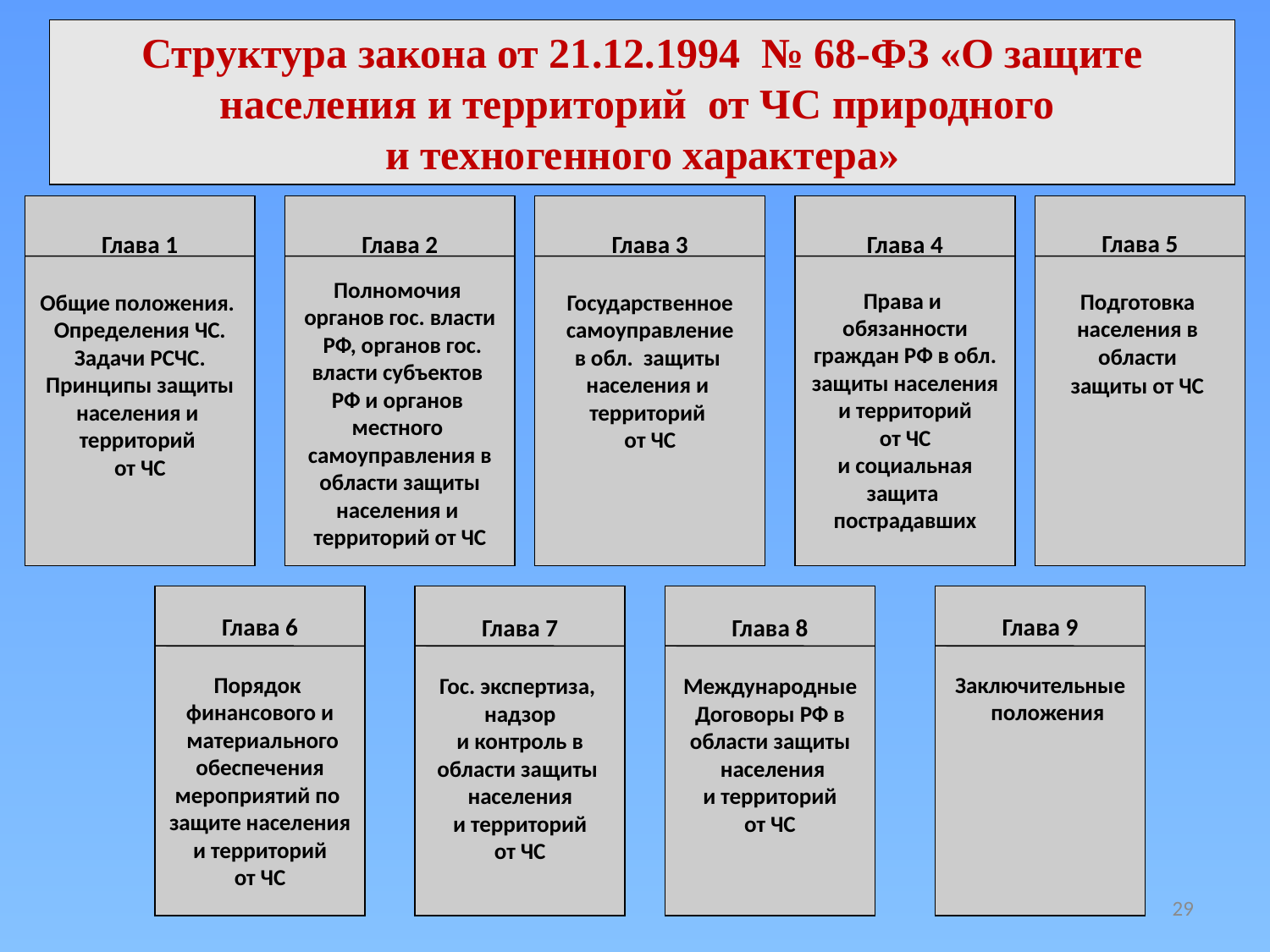

Структура закона от 21.12.1994  № 68-ФЗ «О защите населения и территорий  от ЧС природного
и техногенного характера»

Глава 1

Общие положения.
Определения ЧС.
Задачи РСЧС.
Принципы защиты
населения и
территорий
от ЧС

Глава 2

Полномочия
органов гос. власти
 РФ, органов гос.
власти субъектов
РФ и органов
местного
самоуправления в
 области защиты
населения и
территорий от ЧС

Глава 3

Государственное
 самоуправление
в обл.  защиты
населения и
территорий
от ЧС

Глава 4

Права и
обязанности
граждан РФ в обл.
защиты населения
 и территорий
от ЧС
 и социальная
защита
пострадавших

Глава 5

Подготовка
населения в
области
защиты от ЧС

Глава 6

Порядок
финансового и
 материального
 обеспечения
мероприятий по
защите населения
 и территорий
от ЧС
Глава 7

Гос. экспертиза,
надзор
 и контроль в
области защиты
населения
 и территорий
от ЧС

Глава 8

Международные
Договоры РФ в
области защиты
 населения
 и территорий
от ЧС

Глава 9

Заключительные
   положения

29